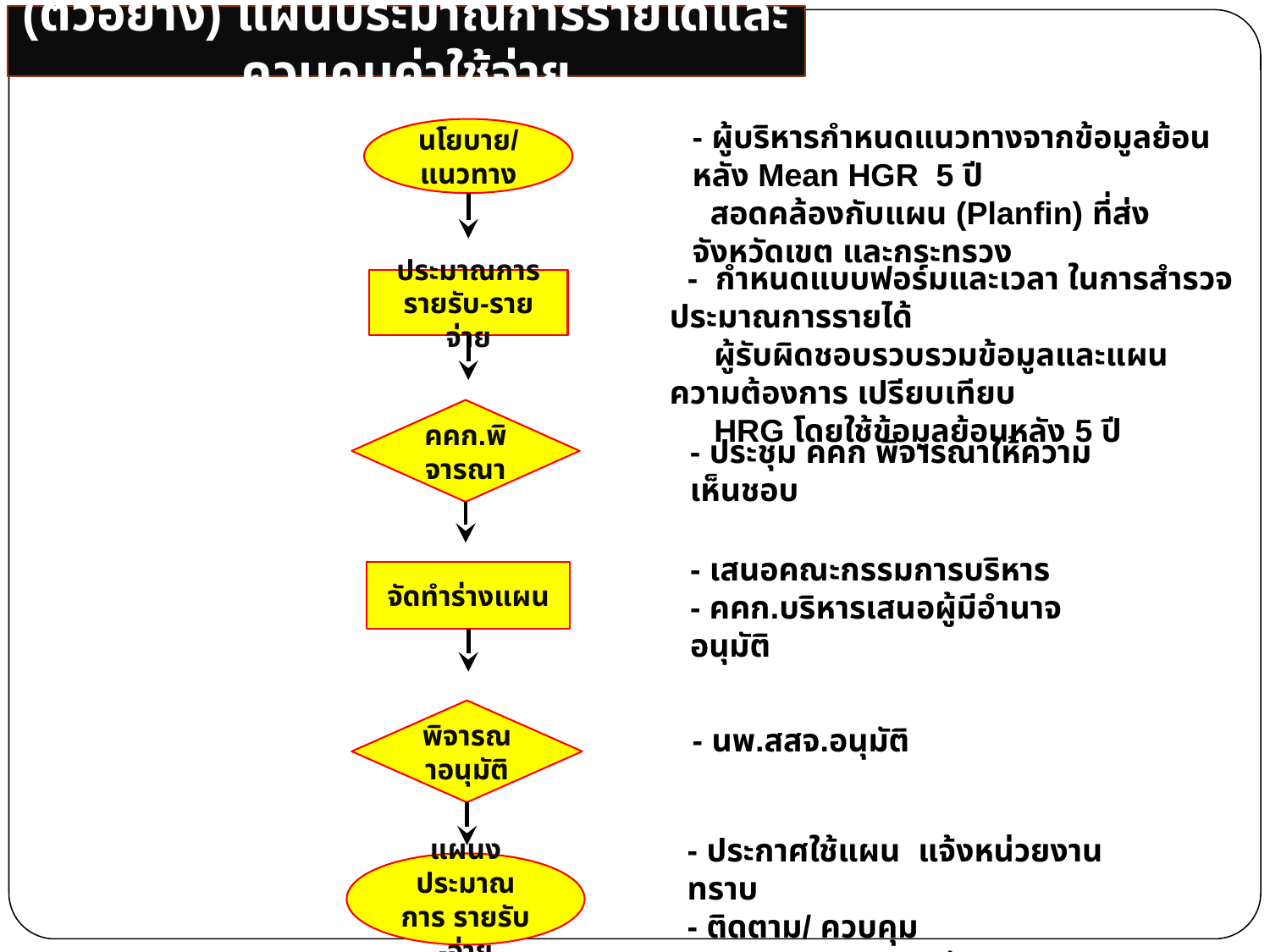

(ตัวอย่าง) แผนประมาณการรายได้และควบคุมค่าใช้จ่าย
- ผู้บริหารกำหนดแนวทางจากข้อมูลย้อนหลัง Mean HGR  5 ปี
  สอดคล้องกับแผน (Planfin) ที่ส่งจังหวัดเขต และกระทรวง
  -  กำหนดแบบฟอร์มและเวลา ในการสำรวจประมาณการรายได้
     ผู้รับผิดชอบรวบรวมข้อมูลและแผนความต้องการ เปรียบเทียบ
     HRG โดยใช้ข้อมูลย้อนหลัง 5 ปี
- ประชุม คคก พิจารณาให้ความเห็นชอบ
- เสนอคณะกรรมการบริหาร
- คคก.บริหารเสนอผู้มีอำนาจอนุมัติ
- นพ.สสจ.อนุมัติ
- ประกาศใช้แผน  แจ้งหน่วยงานทราบ
- ติดตาม/ ควบคุม
- ประเมิน/ทบทวน/ปรับปรุง
นโยบาย/แนวทาง
ประมาณการ
รายรับ-รายจ่าย
คคก.พิจารณา
จัดทำร่างแผน
พิจารณาอนุมัติ
แผนงประมาณการ รายรับ -จ่าย